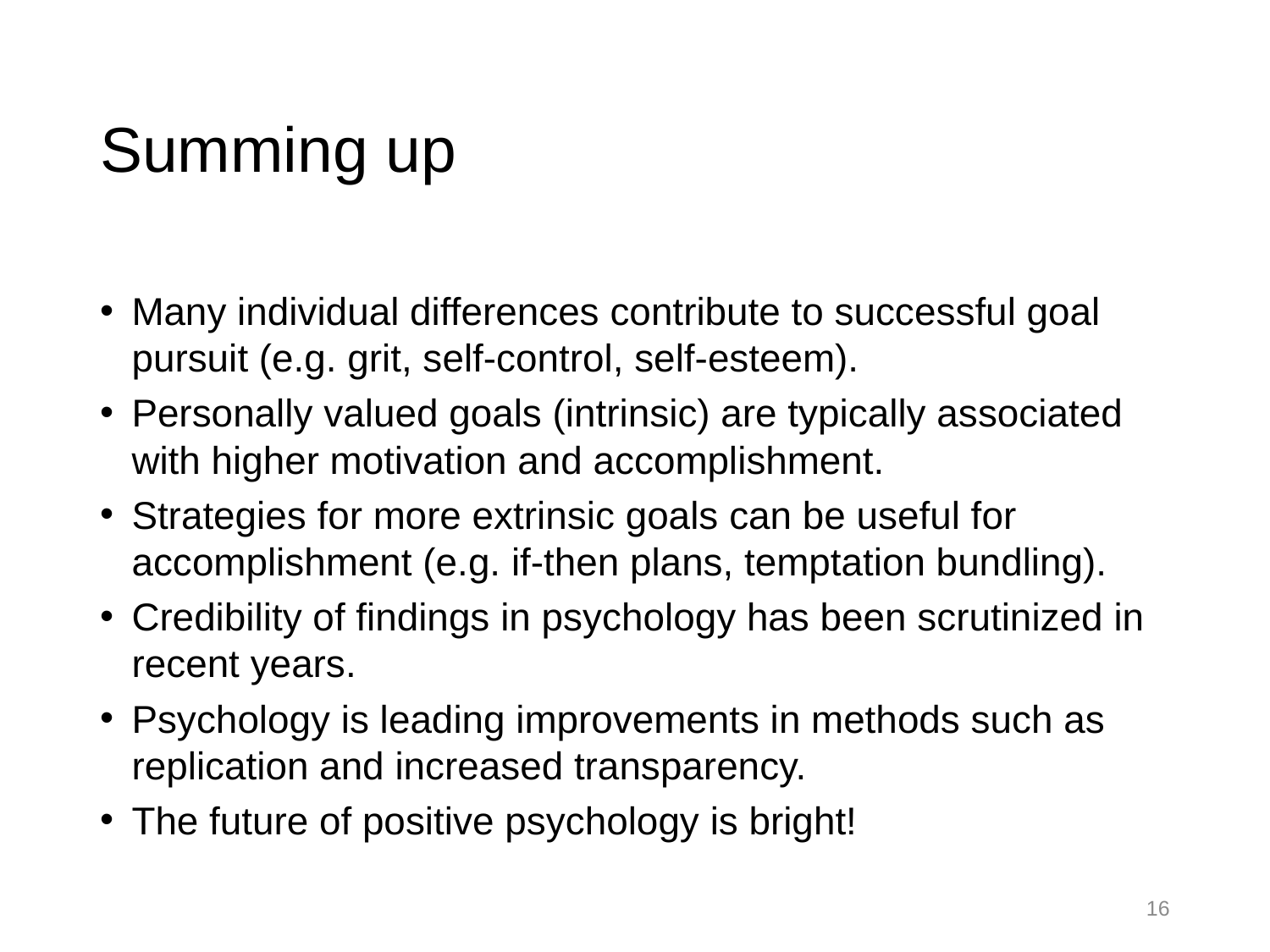

# Summing up
Many individual differences contribute to successful goal pursuit (e.g. grit, self-control, self-esteem).
Personally valued goals (intrinsic) are typically associated with higher motivation and accomplishment.
Strategies for more extrinsic goals can be useful for accomplishment (e.g. if-then plans, temptation bundling).
Credibility of findings in psychology has been scrutinized in recent years.
Psychology is leading improvements in methods such as replication and increased transparency.
The future of positive psychology is bright!
16